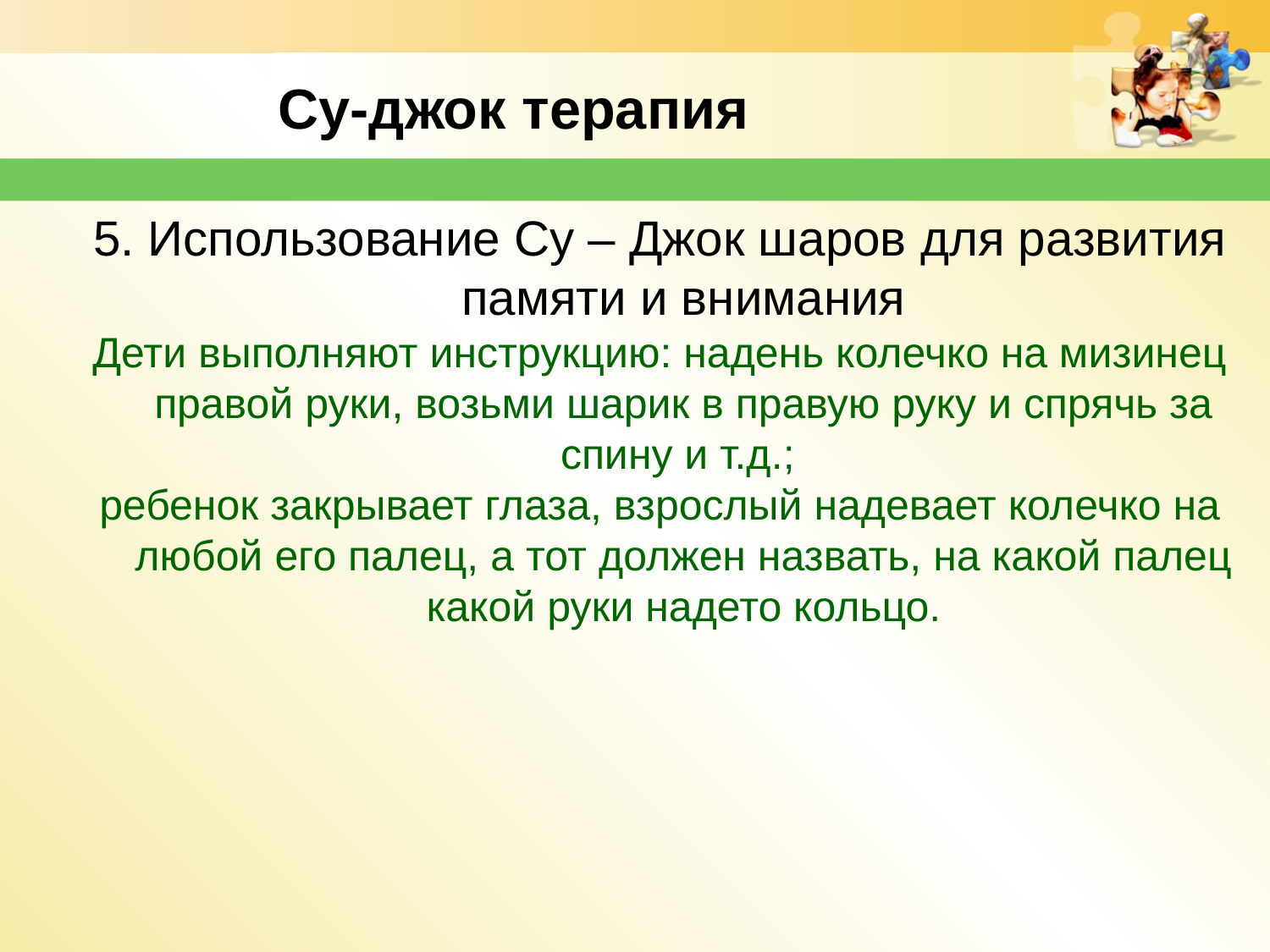

Су-джок терапия
5. Использование Су – Джок шаров для развития памяти и внимания
Дети выполняют инструкцию: надень колечко на мизинец правой руки, возьми шарик в правую руку и спрячь за спину и т.д.;
ребенок закрывает глаза, взрослый надевает колечко на любой его палец, а тот должен назвать, на какой палец какой руки надето кольцо.